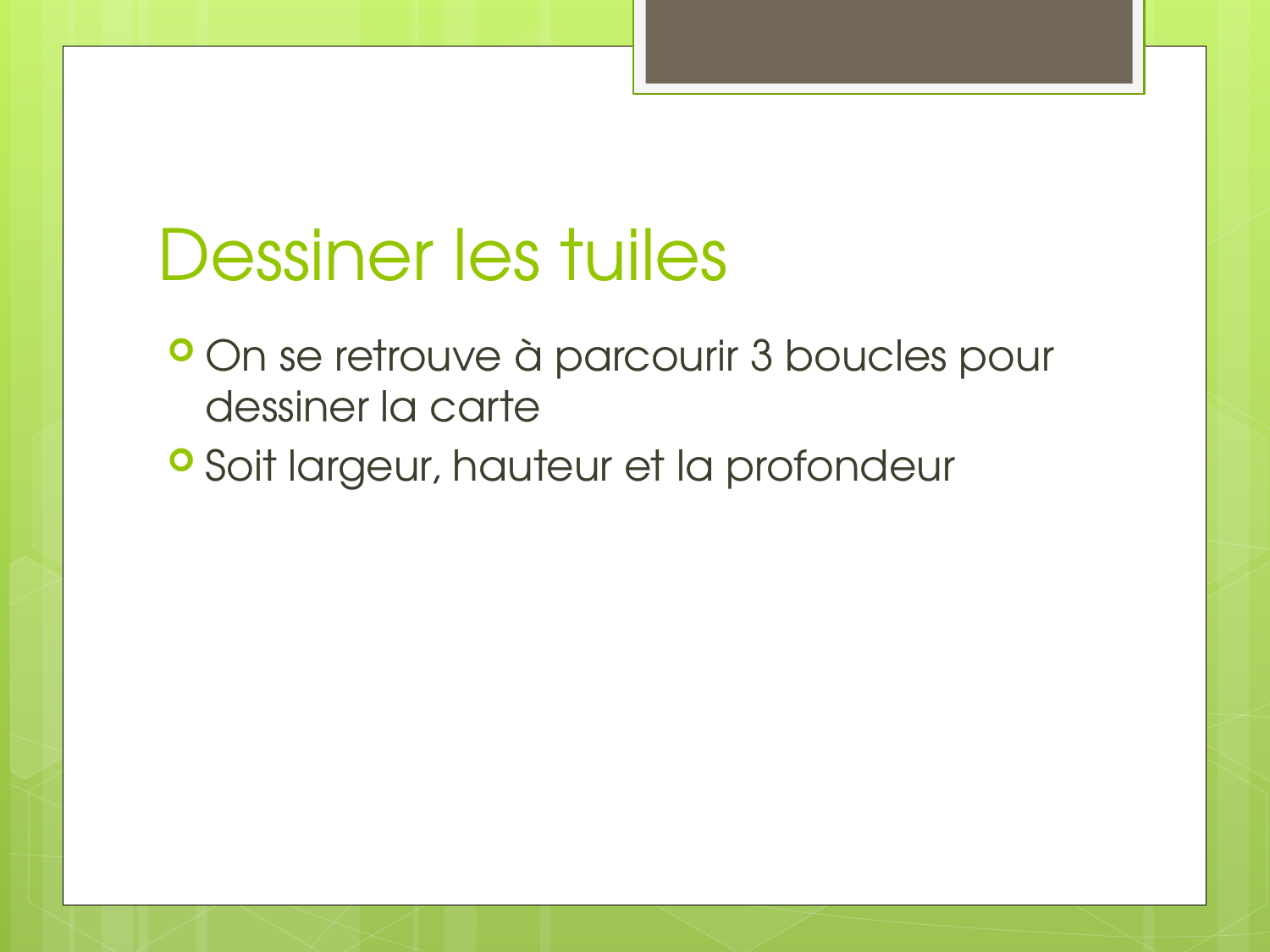

# Dessiner les tuiles
On se retrouve à parcourir 3 boucles pour dessiner la carte
Soit largeur, hauteur et la profondeur